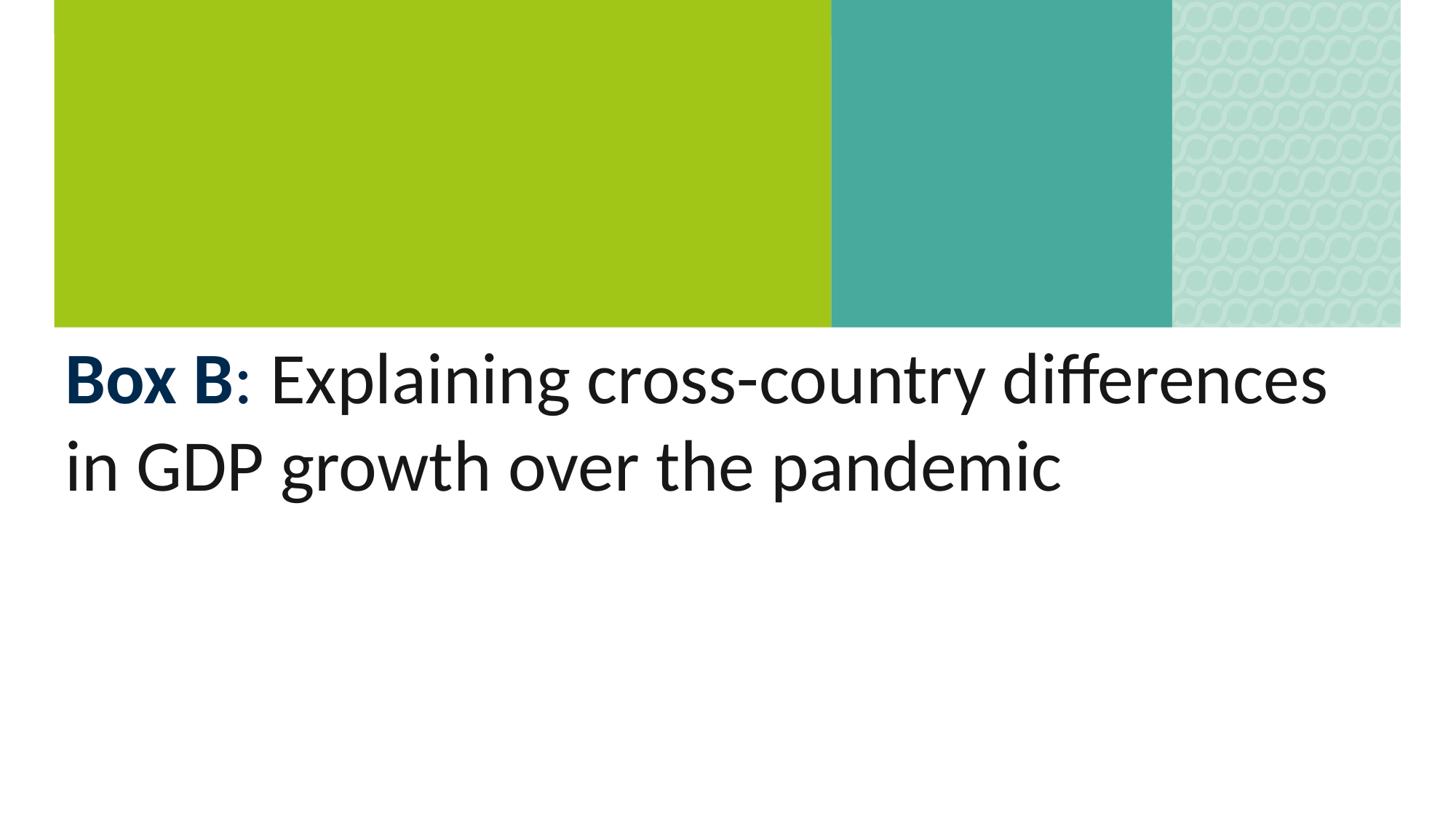

# Box B: Explaining cross-country differences in GDP growth over the pandemic